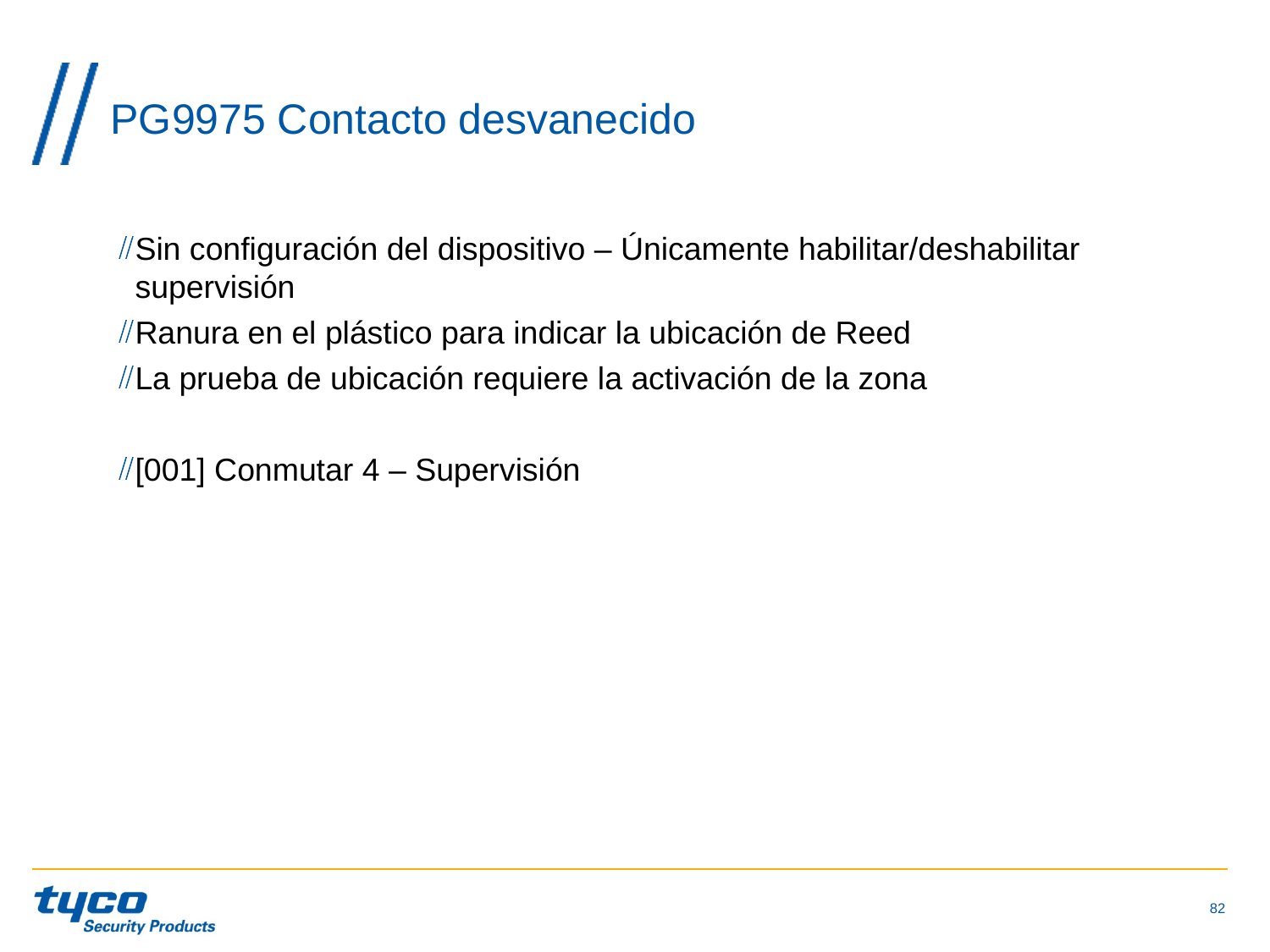

# PG9975 Contacto desvanecido
Sin configuración del dispositivo – Únicamente habilitar/deshabilitar supervisión
Ranura en el plástico para indicar la ubicación de Reed
La prueba de ubicación requiere la activación de la zona

[001] Conmutar 4 – Supervisión

82